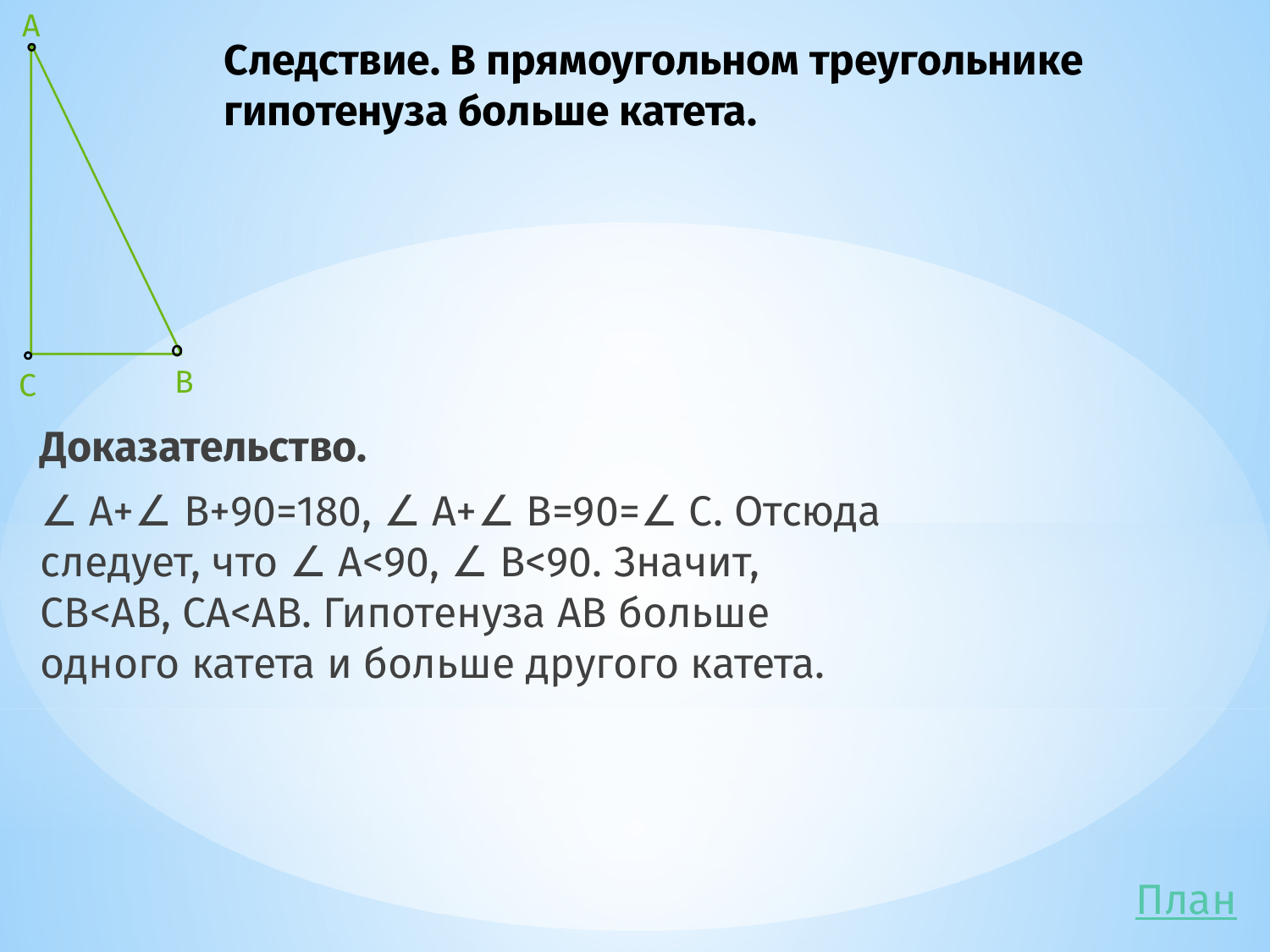

А
# Следствие. В прямоугольном треугольнике гипотенуза больше катета.

В
С
Доказательство.
∠ А+∠ В+90=180, ∠ А+∠ В=90=∠ С. Отсюда следует, что ∠ А<90, ∠ В<90. Значит, СВ<АВ, СА<АВ. Гипотенуза АВ больше одного катета и больше другого катета.
План